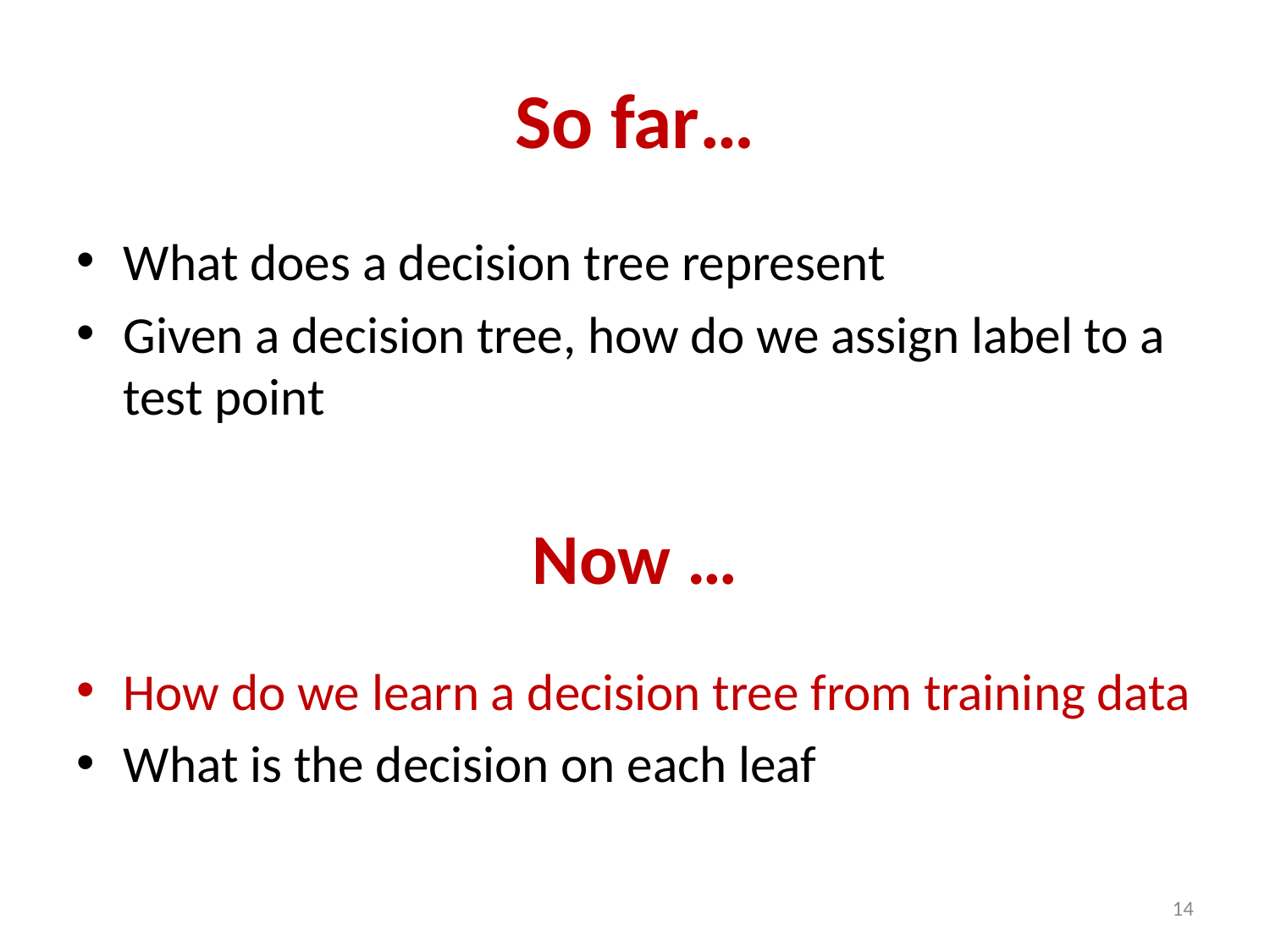

# So far…
What does a decision tree represent
Given a decision tree, how do we assign label to a test point

Now …

How do we learn a decision tree from training data
What is the decision on each leaf
14